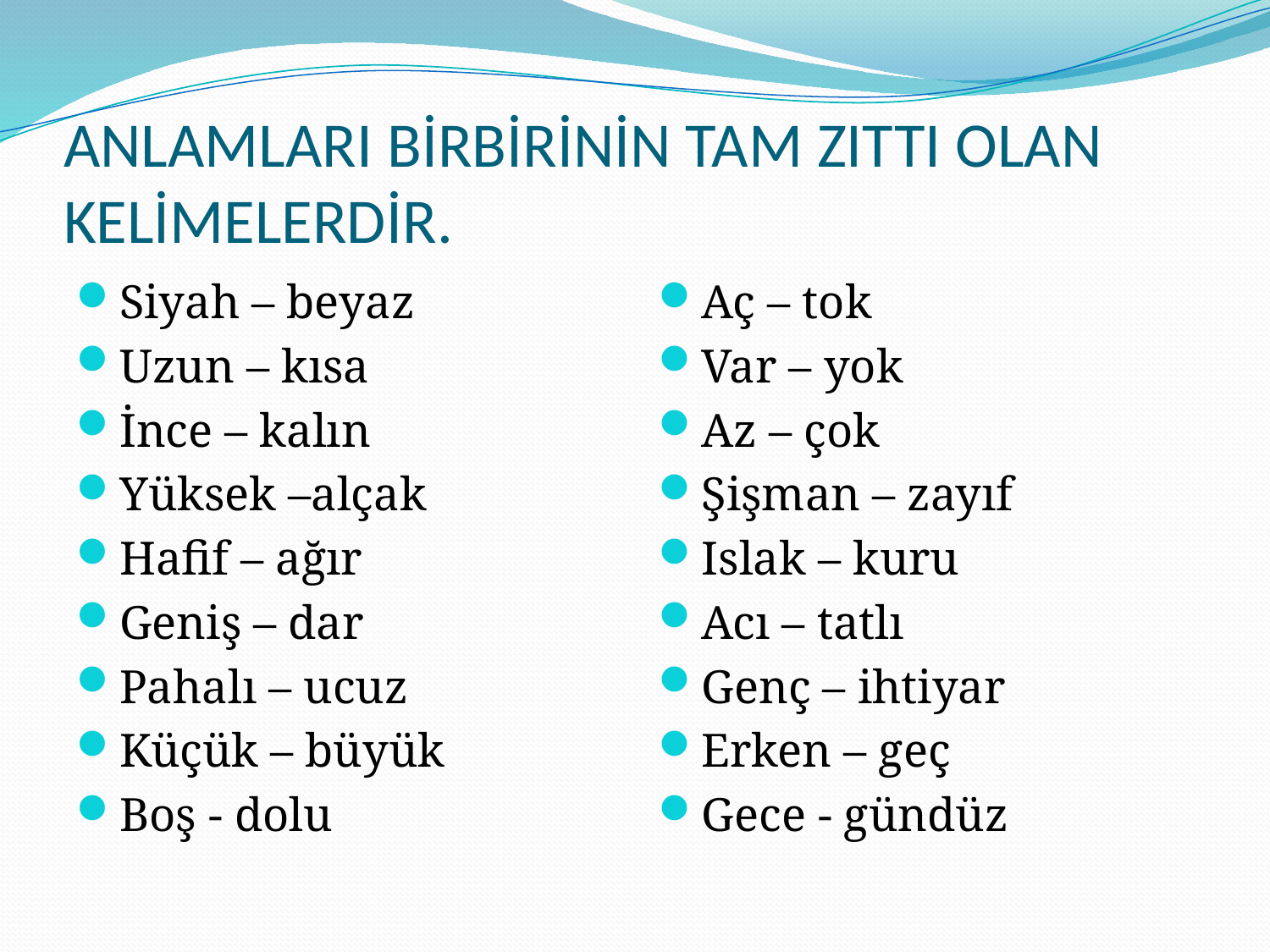

# ANLAMLARI BİRBİRİNİN TAM ZITTI OLAN KELİMELERDİR.
Siyah – beyaz
Uzun – kısa
İnce – kalın
Yüksek –alçak
Hafif – ağır
Geniş – dar
Pahalı – ucuz
Küçük – büyük
Boş - dolu
Aç – tok
Var – yok
Az – çok
Şişman – zayıf
Islak – kuru
Acı – tatlı
Genç – ihtiyar
Erken – geç
Gece - gündüz